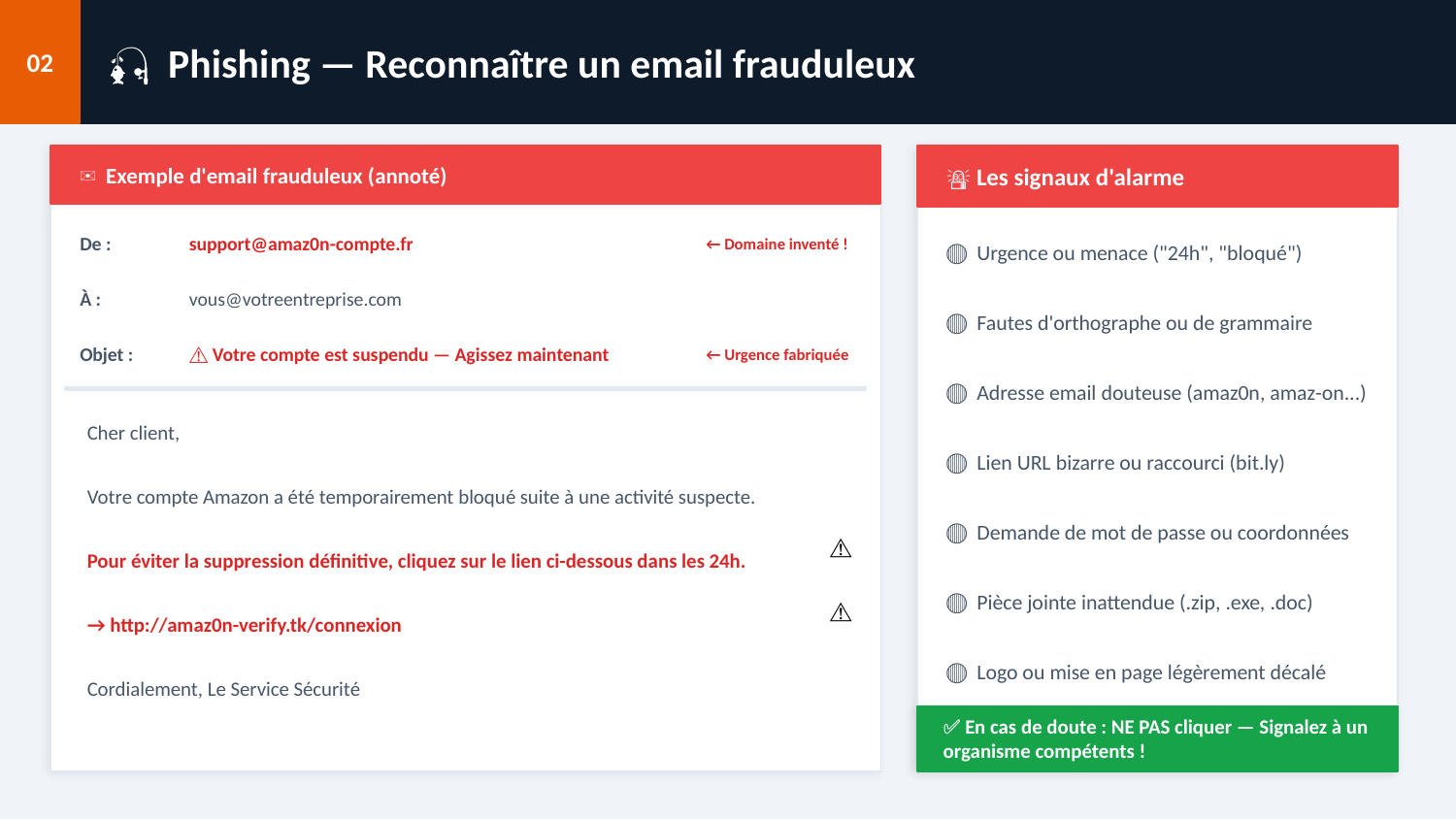

02
🎣  Phishing — Reconnaître un email frauduleux

✉️  Exemple d'email frauduleux (annoté)

🚨 Les signaux d'alarme
De :
support@amaz0n-compte.fr
← Domaine inventé !
🔴  Urgence ou menace ("24h", "bloqué")
À :
vous@votreentreprise.com
🔴  Fautes d'orthographe ou de grammaire
Objet :
⚠️ Votre compte est suspendu — Agissez maintenant
← Urgence fabriquée
🔴  Adresse email douteuse (amaz0n, amaz-on...)

Cher client,
🔴  Lien URL bizarre ou raccourci (bit.ly)
Votre compte Amazon a été temporairement bloqué suite à une activité suspecte.
🔴  Demande de mot de passe ou coordonnées
Pour éviter la suppression définitive, cliquez sur le lien ci-dessous dans les 24h.
⚠️
🔴  Pièce jointe inattendue (.zip, .exe, .doc)
→ http://amaz0n-verify.tk/connexion
⚠️
🔴  Logo ou mise en page légèrement décalé
Cordialement, Le Service Sécurité

✅ En cas de doute : NE PAS cliquer — Signalez à un organisme compétents !